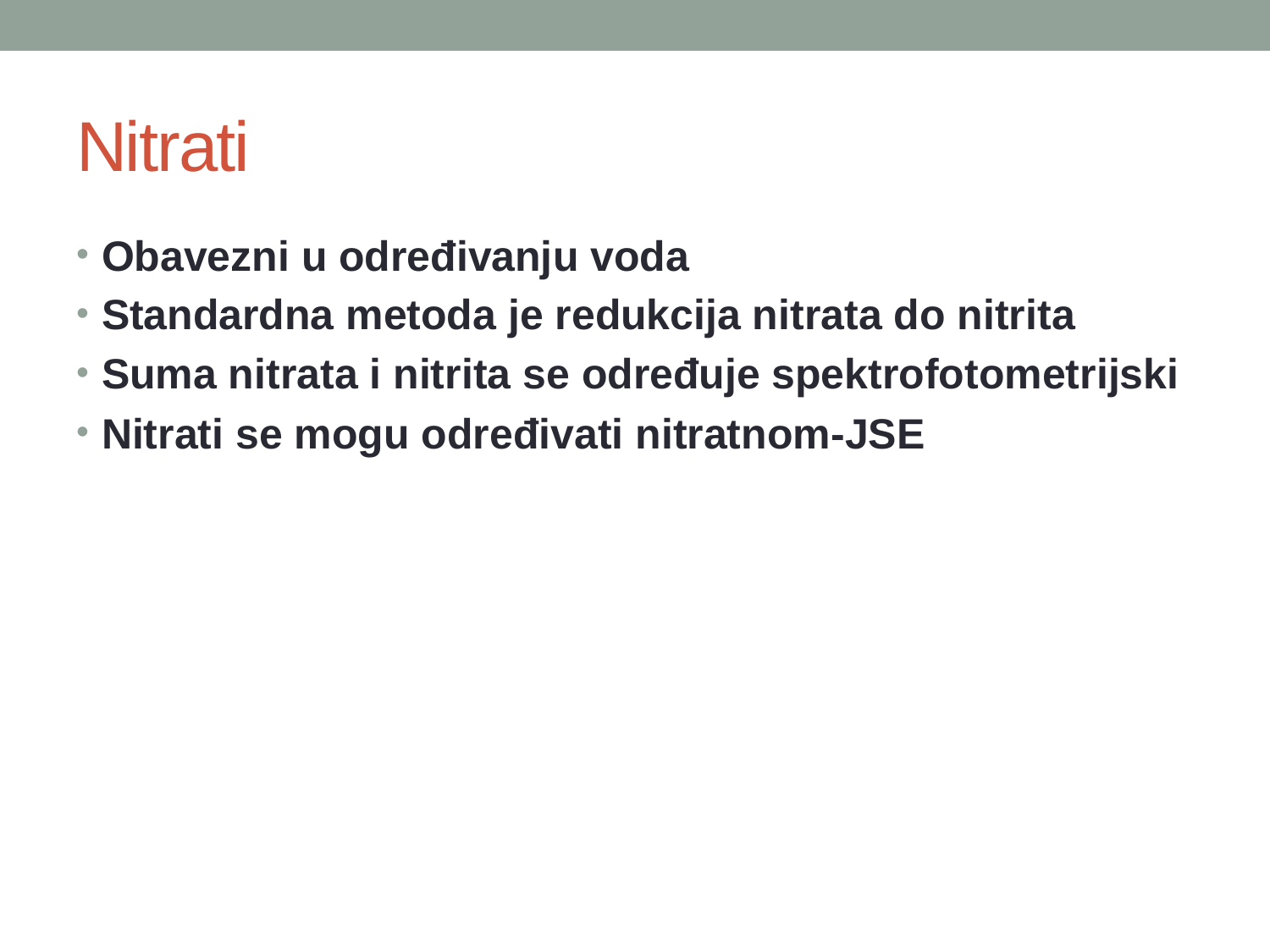

# Nitrati
Obavezni u određivanju voda
Standardna metoda je redukcija nitrata do nitrita
Suma nitrata i nitrita se određuje spektrofotometrijski
Nitrati se mogu određivati nitratnom-JSE